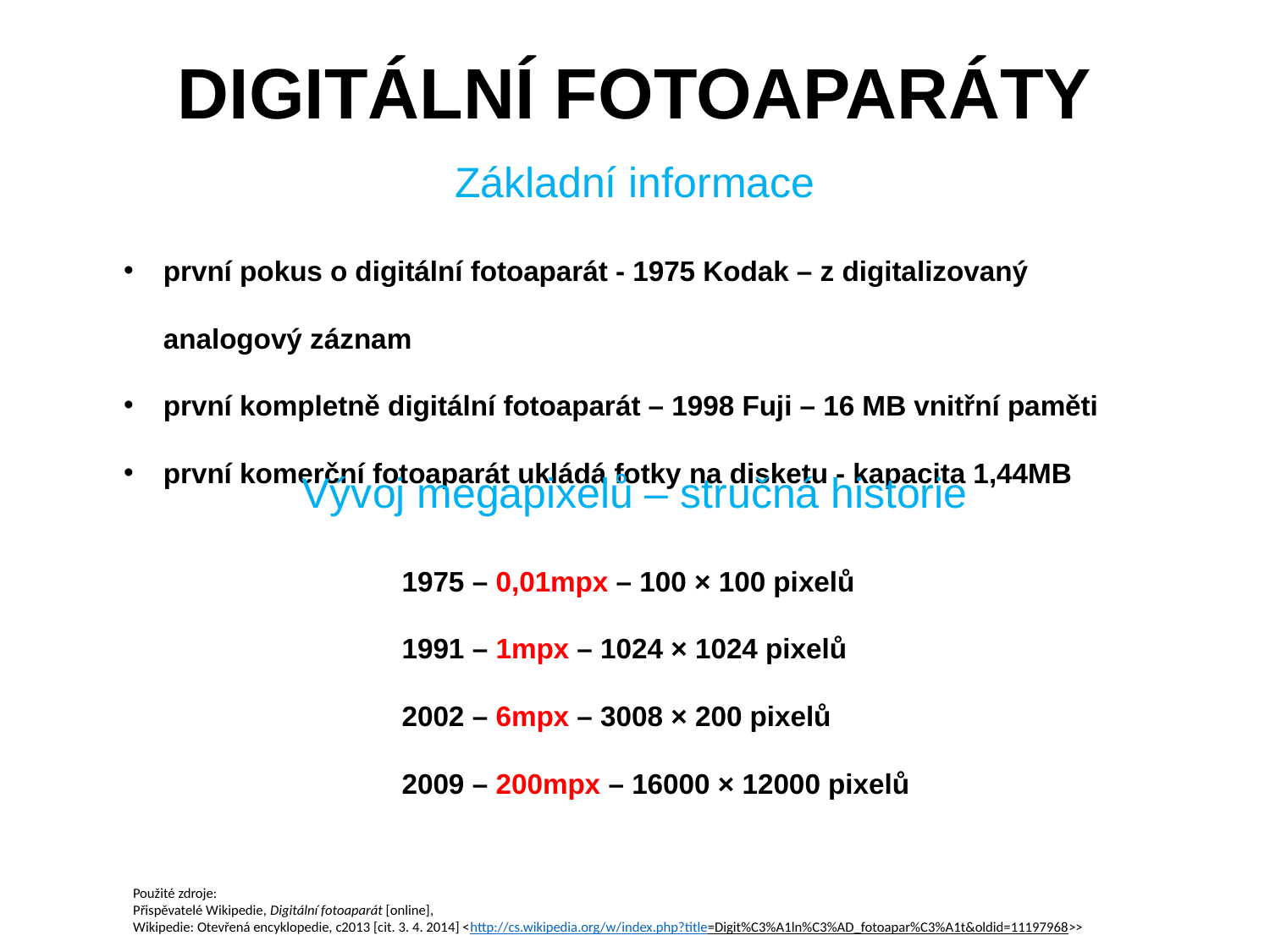

DIGITÁLNÍ FOTOAPARÁTY
Základní informace
první pokus o digitální fotoaparát - 1975 Kodak – z digitalizovaný analogový záznam
první kompletně digitální fotoaparát – 1998 Fuji – 16 MB vnitřní paměti
první komerční fotoaparát ukládá fotky na disketu - kapacita 1,44MB
Vývoj megapixelů – stručná historie
1975 – 0,01mpx – 100 × 100 pixelů
1991 – 1mpx – 1024 × 1024 pixelů
2002 – 6mpx – 3008 × 200 pixelů
2009 – 200mpx – 16000 × 12000 pixelů

Použité zdroje:
Přispěvatelé Wikipedie, Digitální fotoaparát [online],
Wikipedie: Otevřená encyklopedie, c2013 [cit. 3. 4. 2014] <http://cs.wikipedia.org/w/index.php?title=Digit%C3%A1ln%C3%AD_fotoapar%C3%A1t&oldid=11197968>>